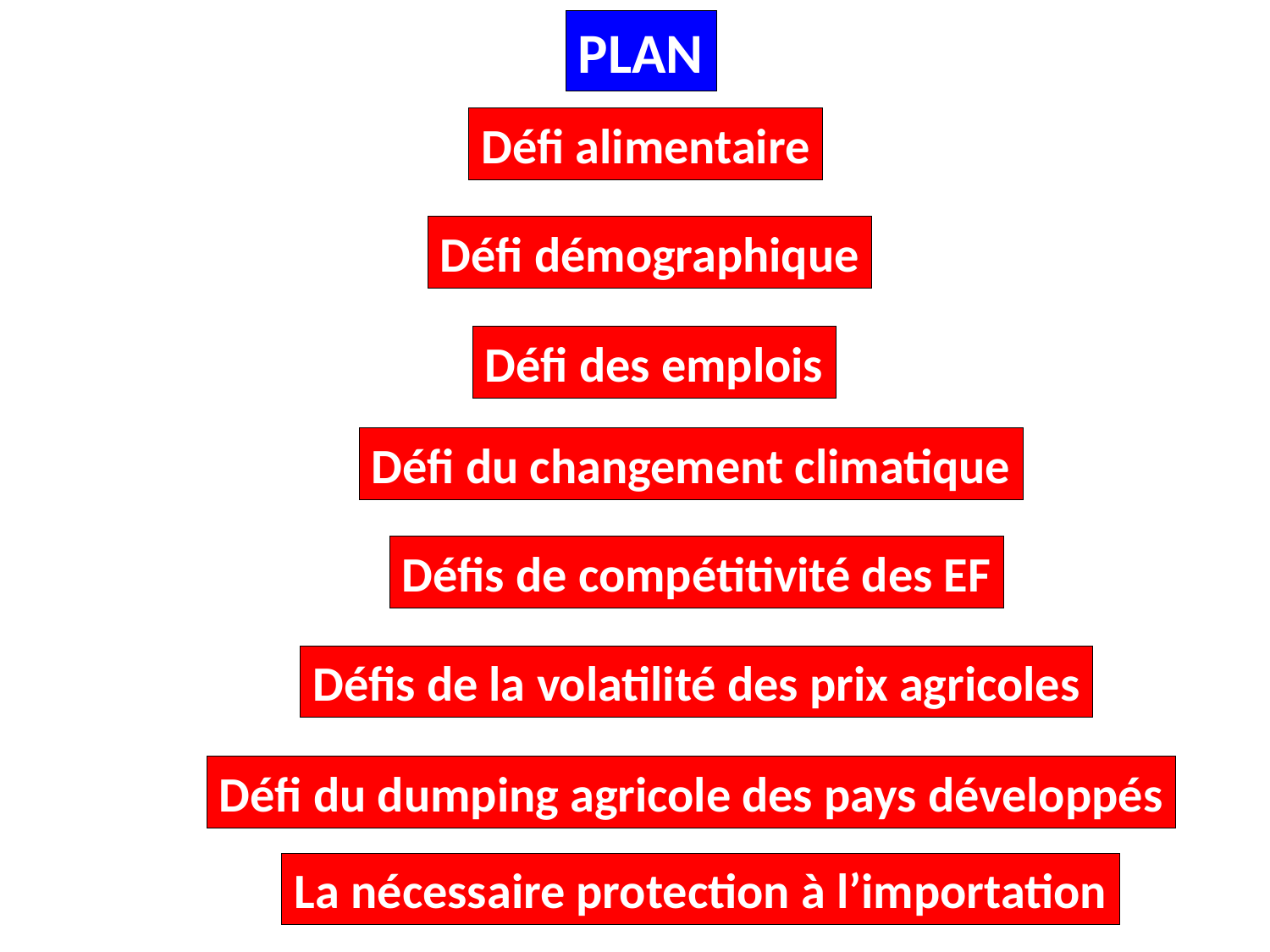

PLAN
Défi alimentaire
Défi démographique
Défi des emplois
Défi du changement climatique
Défis de compétitivité des EF
Défis de la volatilité des prix agricoles
Défi du dumping agricole des pays développés
La nécessaire protection à l’importation